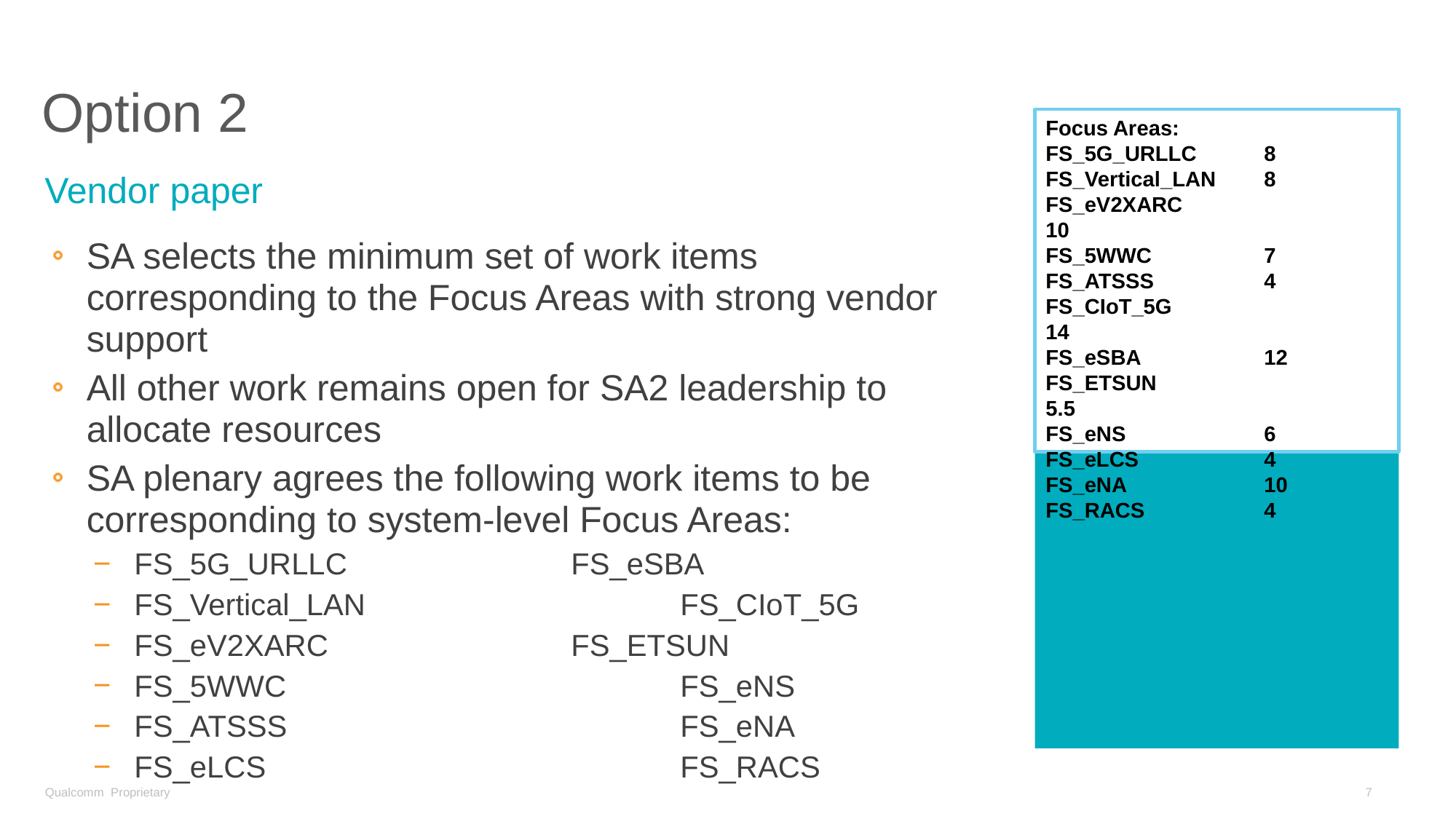

# Option 2
Focus Areas:
FS_5G_URLLC	8
FS_Vertical_LAN	8
FS_eV2XARC		10
FS_5WWC		7
FS_ATSSS		4
FS_CIoT_5G		14
FS_eSBA		12
FS_ETSUN		5.5
FS_eNS		6
FS_eLCS		4
FS_eNA		10
FS_RACS		4

Vendor paper
SA selects the minimum set of work items corresponding to the Focus Areas with strong vendor support
All other work remains open for SA2 leadership to allocate resources
SA plenary agrees the following work items to be corresponding to system-level Focus Areas:
FS_5G_URLLC			FS_eSBA
FS_Vertical_LAN			FS_CIoT_5G
FS_eV2XARC			FS_ETSUN
FS_5WWC				FS_eNS
FS_ATSSS				FS_eNA
FS_eLCS				FS_RACS